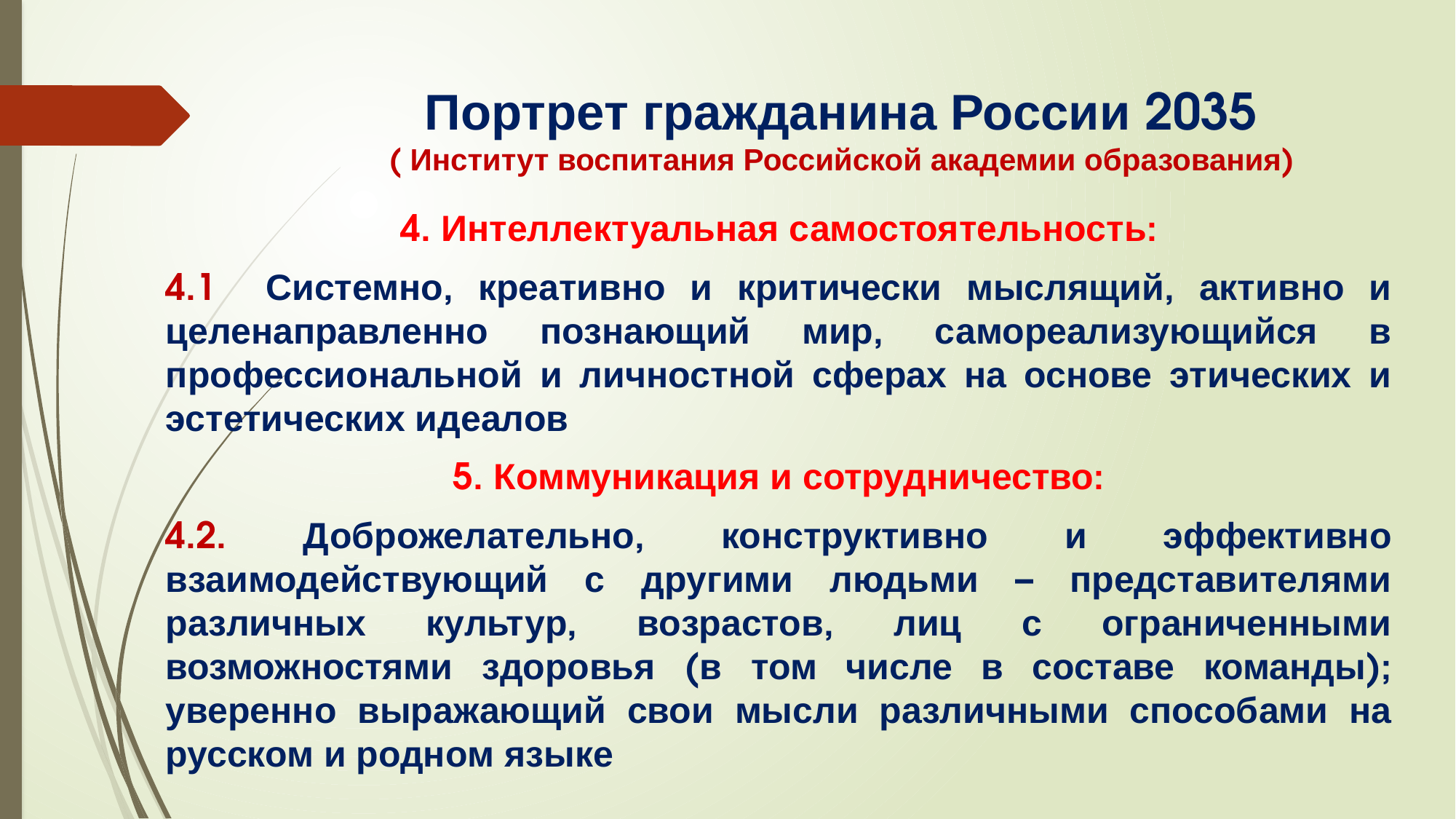

# Портрет гражданина России 2035 ( Институт воспитания Российской академии образования)
4. Интеллектуальная самостоятельность:
4.1  Системно, креативно и критически мыслящий, активно и целенаправленно познающий мир, самореализующийся в профессиональной и личностной сферах на основе этических и эстетических идеалов
5. Коммуникация и сотрудничество:
4.2. Доброжелательно, конструктивно и эффективно взаимодействующий с другими людьми – представителями различных культур, возрастов, лиц с ограниченными возможностями здоровья (в том числе в составе команды); уверенно выражающий свои мысли различными способами на русском и родном языке